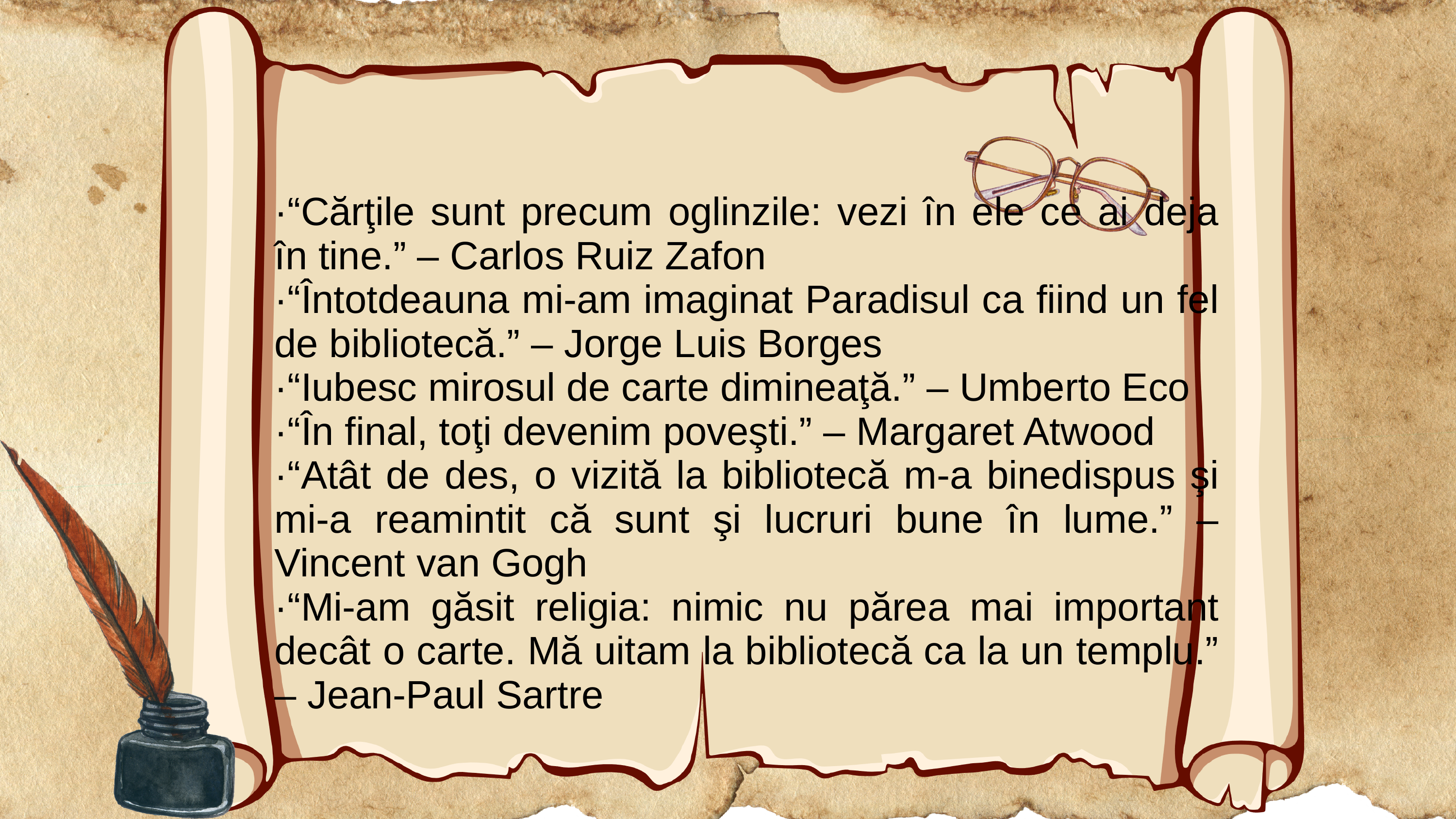

·“Cărţile sunt precum oglinzile: vezi în ele ce ai deja în tine.” – Carlos Ruiz Zafon
·“Întotdeauna mi-am imaginat Paradisul ca fiind un fel de bibliotecă.” – Jorge Luis Borges
·“Iubesc mirosul de carte dimineaţă.” – Umberto Eco
·“În final, toţi devenim poveşti.” – Margaret Atwood
·“Atât de des, o vizită la bibliotecă m-a binedispus şi mi-a reamintit că sunt şi lucruri bune în lume.” – Vincent van Gogh
·“Mi-am găsit religia: nimic nu părea mai important decât o carte. Mă uitam la bibliotecă ca la un templu.” – Jean-Paul Sartre